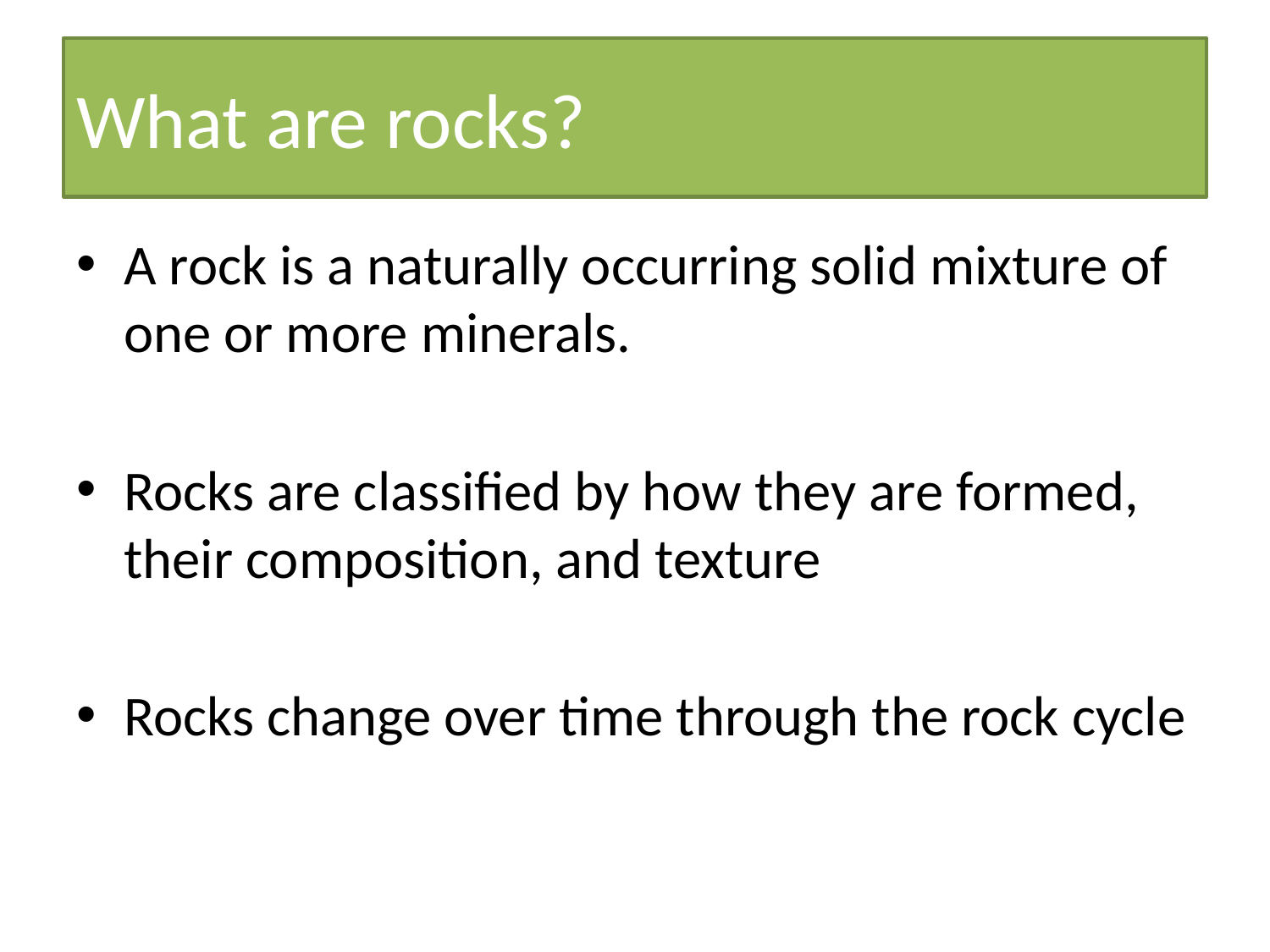

# What are rocks?
A rock is a naturally occurring solid mixture of one or more minerals.

Rocks are classified by how they are formed, their composition, and texture

Rocks change over time through the rock cycle